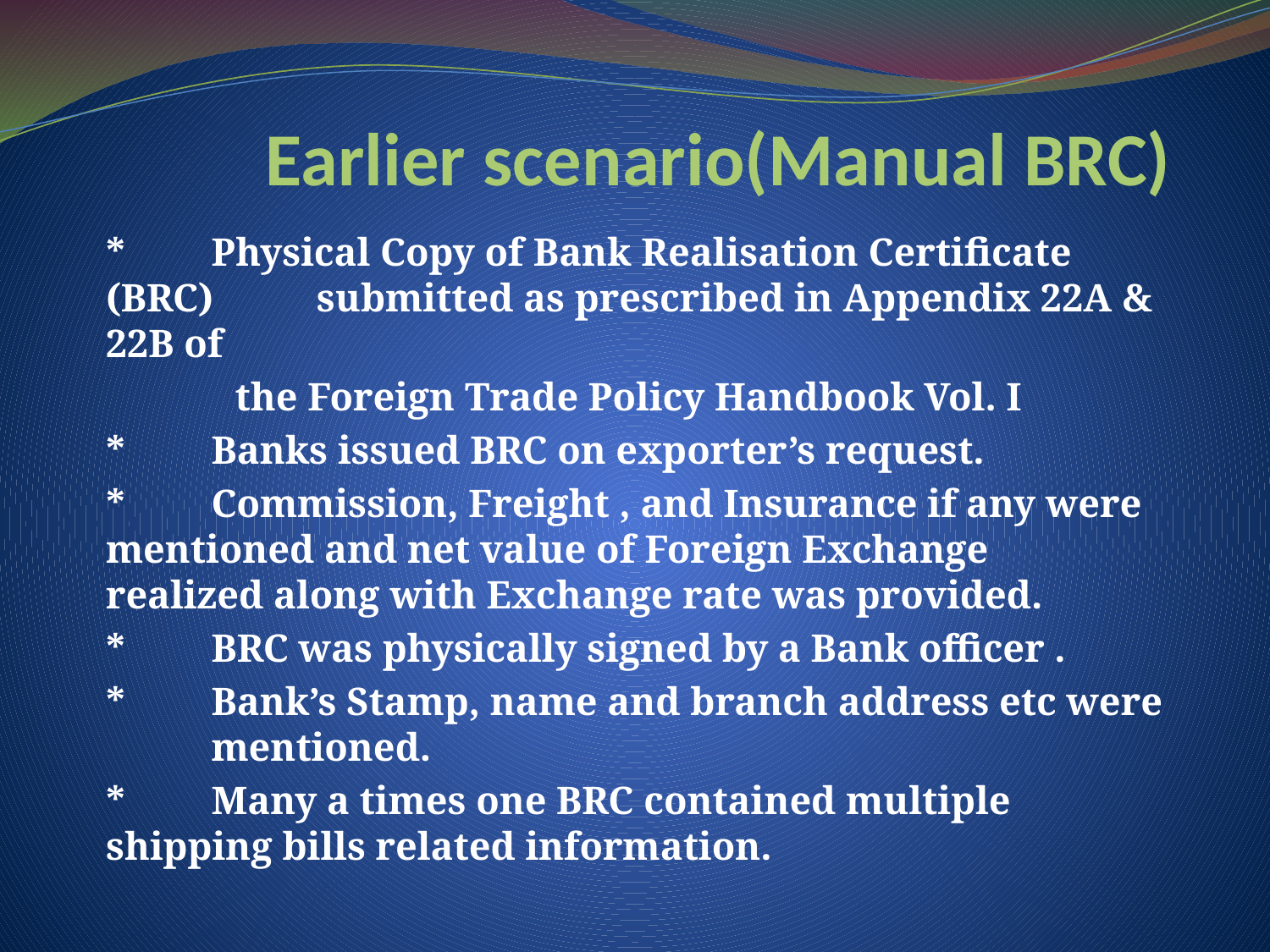

# Earlier scenario(Manual BRC)
*	Physical Copy of Bank Realisation Certificate (BRC) 	submitted as prescribed in Appendix 22A & 22B of
             the Foreign Trade Policy Handbook Vol. I
*	Banks issued BRC on exporter’s request.
*	Commission, Freight , and Insurance if any were 	mentioned and net value of Foreign Exchange 	realized along with Exchange rate was provided.
*	BRC was physically signed by a Bank officer .
*	Bank’s Stamp, name and branch address etc were 	mentioned.
*	Many a times one BRC contained multiple 	shipping bills related information.